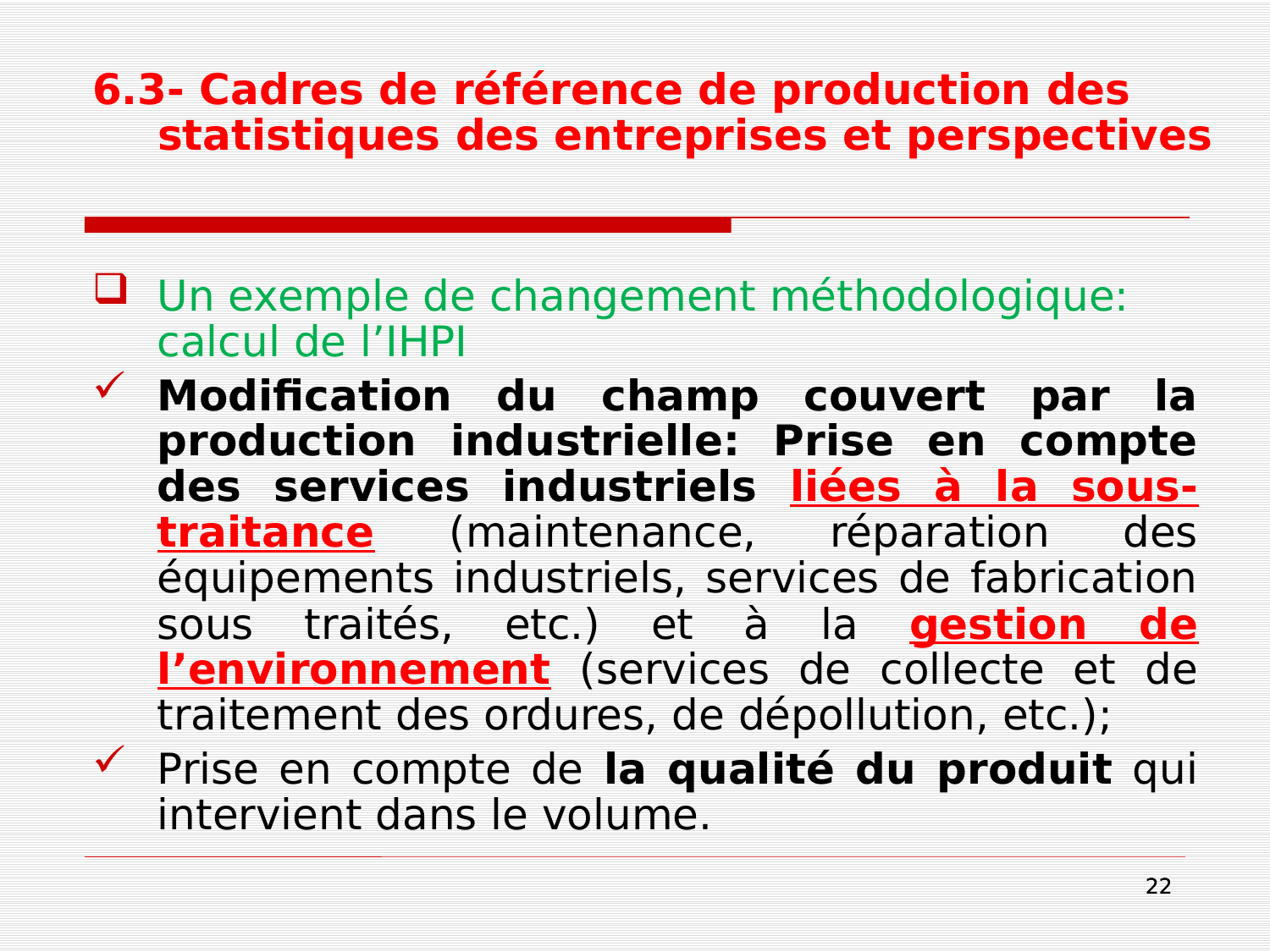

# 6.3- Cadres de référence de production des statistiques des entreprises et perspectives
Un exemple de changement méthodologique: calcul de l’IHPI
Modification du champ couvert par la production industrielle: Prise en compte des services industriels liées à la sous-traitance (maintenance, réparation des équipements industriels, services de fabrication sous traités, etc.) et à la gestion de l’environnement (services de collecte et de traitement des ordures, de dépollution, etc.);
Prise en compte de la qualité du produit qui intervient dans le volume.

22
22